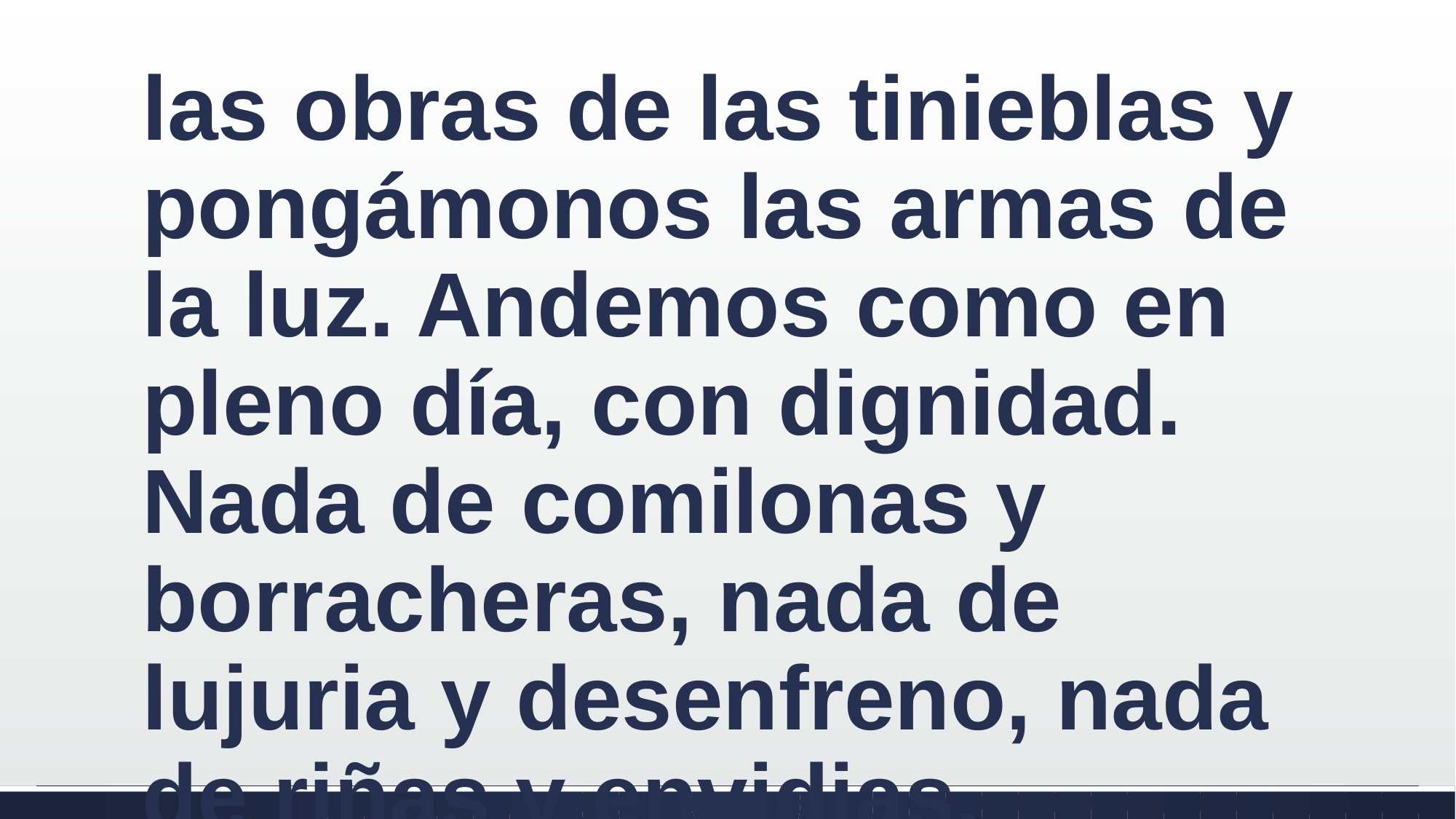

las obras de las tinieblas y pongámonos las armas de la luz. Andemos como en pleno día, con dignidad. Nada de comilonas y borracheras, nada de lujuria y desenfreno, nada de riñas y envidias.
#